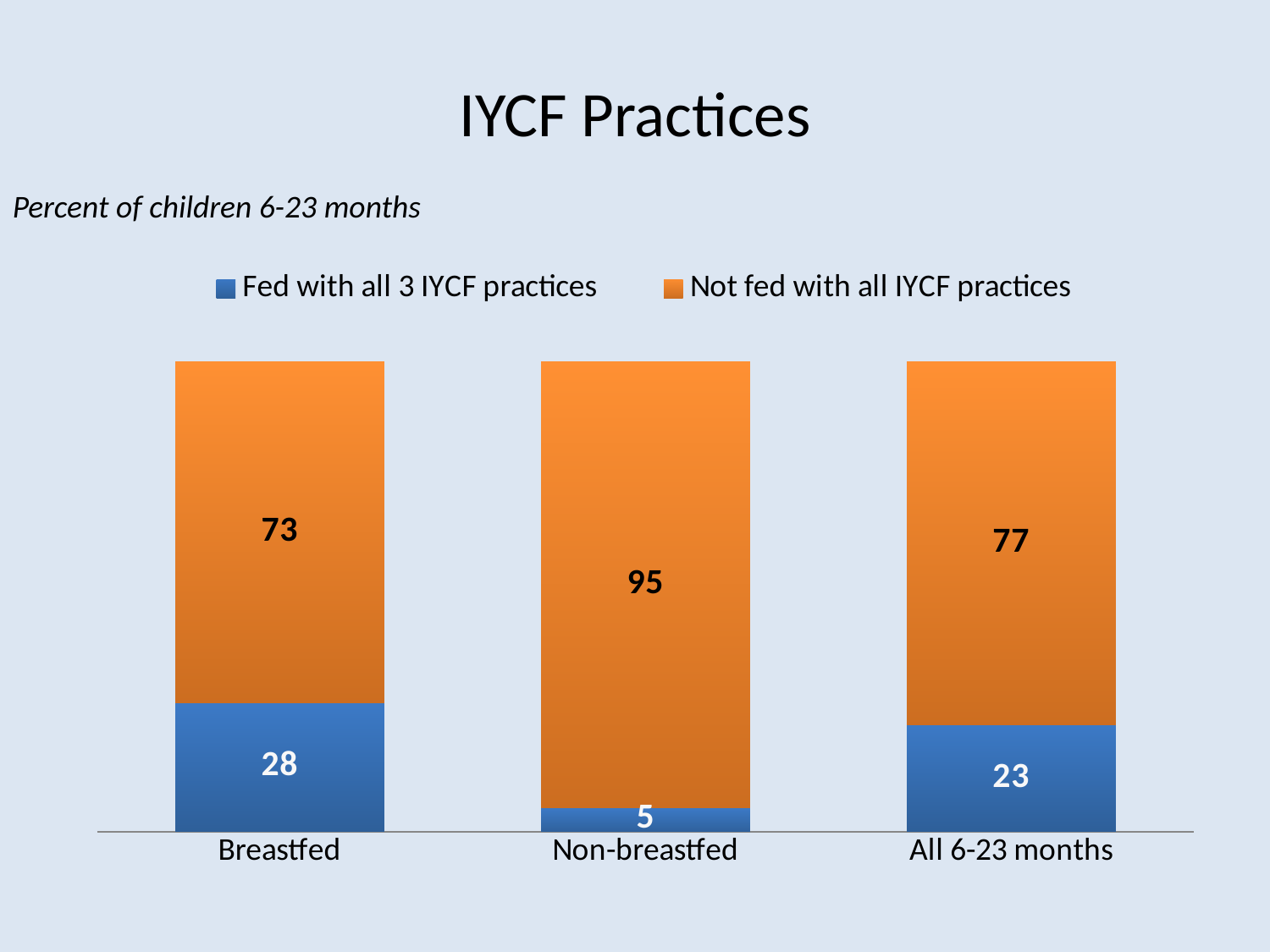

# IYCF Practices
Percent of children 6-23 months

### Chart

| Category | Fed with all 3 IYCF practices | Not fed with all IYCF practices |
|---|---|---|
| Breastfed | 27.5 | 72.5 |
| Non-breastfed | 5.1 | 94.9 |
| All 6-23 months | 22.7 | 77.3 |